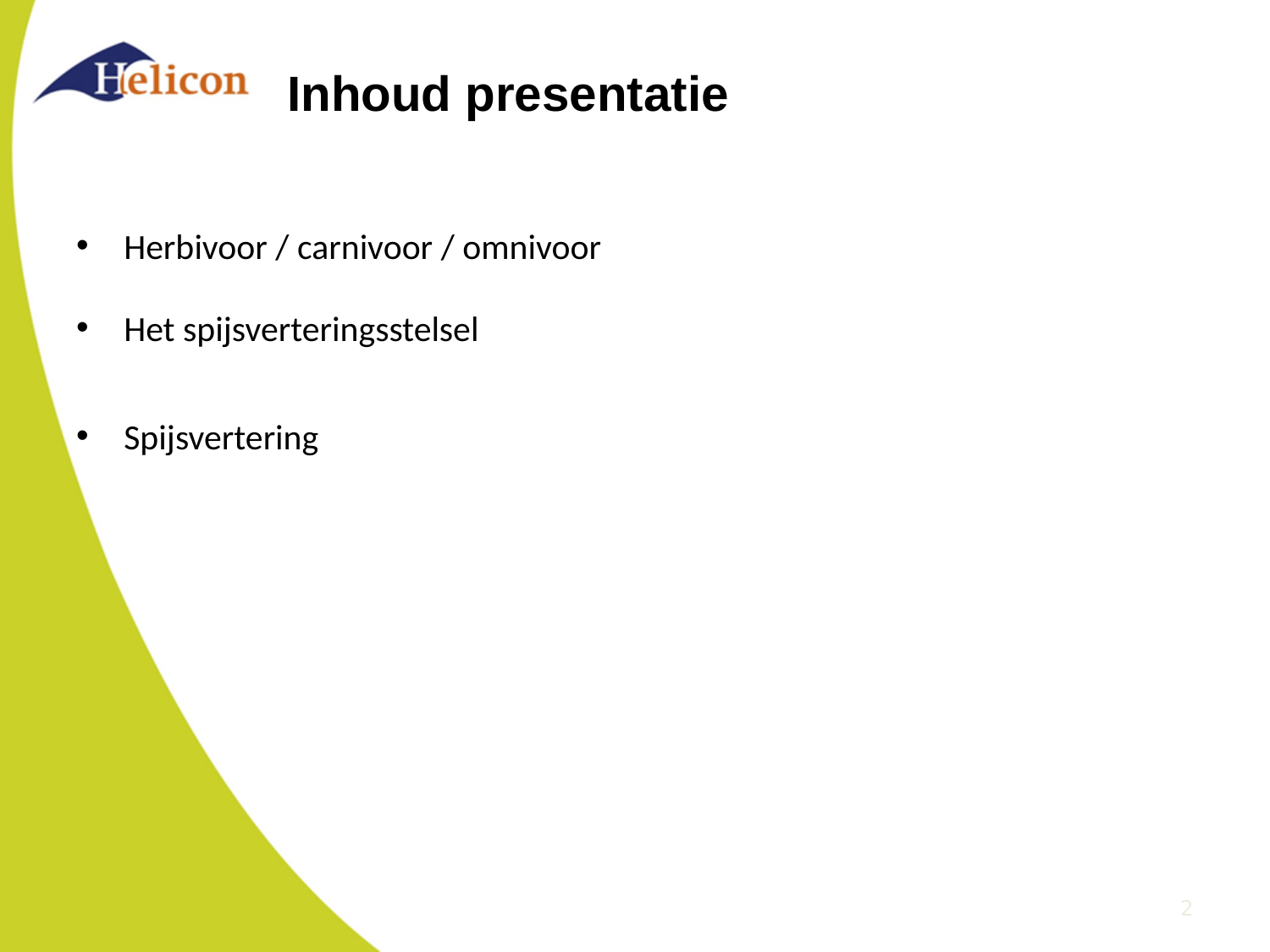

# Inhoud presentatie
Herbivoor / carnivoor / omnivoor

Het spijsverteringsstelsel

Spijsvertering

2